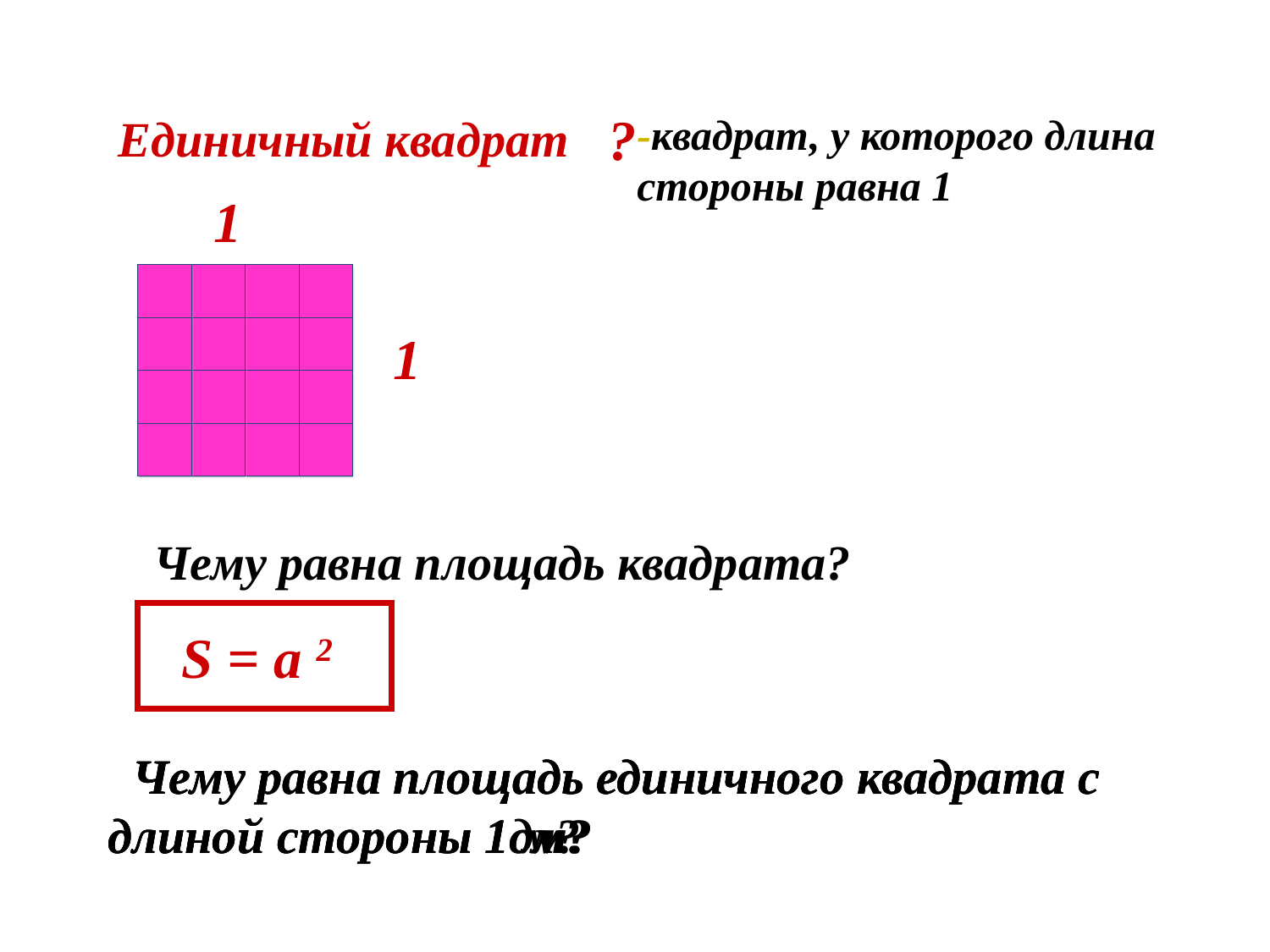

Единичный квадрат
 ?
-квадрат, у которого длина стороны равна 1
1

1
  Чему равна площадь квадрата?
S = a 2

  Чему равна площадь единичного квадрата с длиной стороны 1см?
  Чему равна площадь единичного квадрата с длиной стороны 1 м?
  Чему равна площадь единичного квадрата с длиной стороны 1дм?